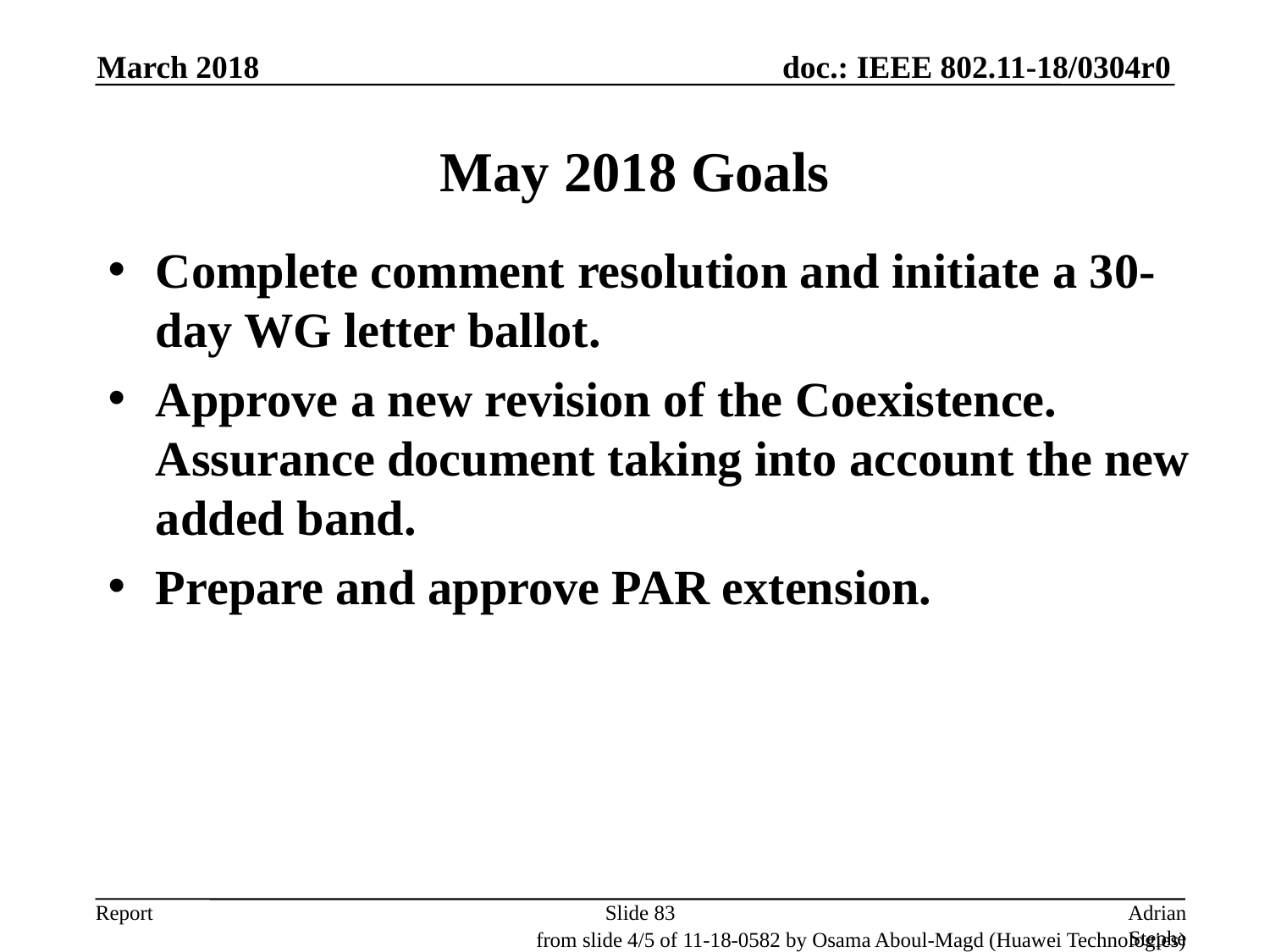

March 2018
# May 2018 Goals
Complete comment resolution and initiate a 30-day WG letter ballot.
Approve a new revision of the Coexistence. Assurance document taking into account the new added band.
Prepare and approve PAR extension.

Slide 83
Adrian Stephens, Intel Corporation
from slide 4/5 of 11-18-0582 by Osama Aboul-Magd (Huawei Technologies)